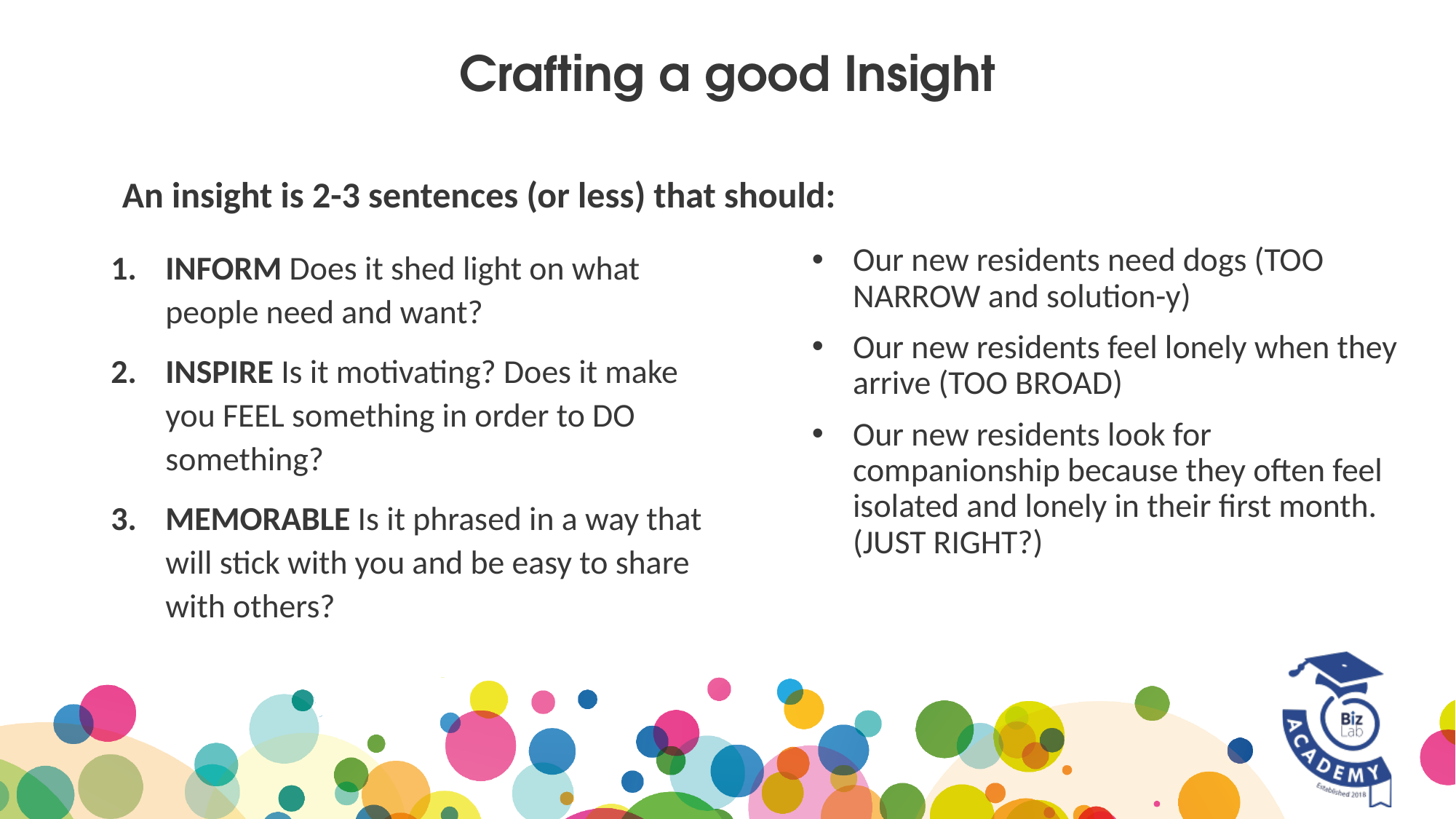

# Crafting a good Insight
An insight is 2-3 sentences (or less) that should:
INFORM Does it shed light on what people need and want?
INSPIRE Is it motivating? Does it make you FEEL something in order to DO something?
MEMORABLE Is it phrased in a way that will stick with you and be easy to share with others?
Our new residents need dogs (TOO NARROW and solution-y)
Our new residents feel lonely when they arrive (TOO BROAD)
Our new residents look for companionship because they often feel isolated and lonely in their first month. (JUST RIGHT?)